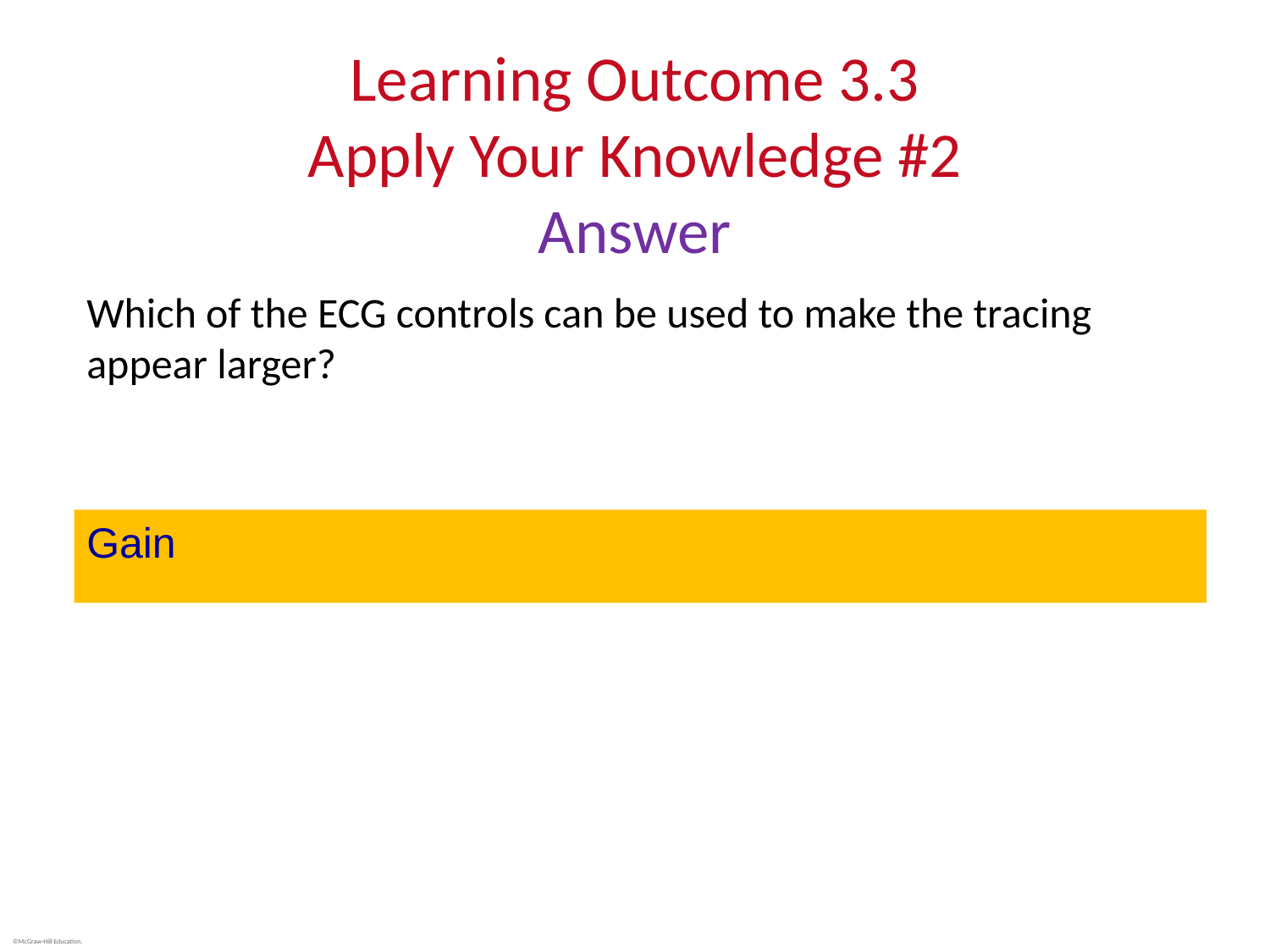

# Learning Outcome 3.3 Apply Your Knowledge #2 Answer
Which of the ECG controls can be used to make the tracing appear larger?
Gain